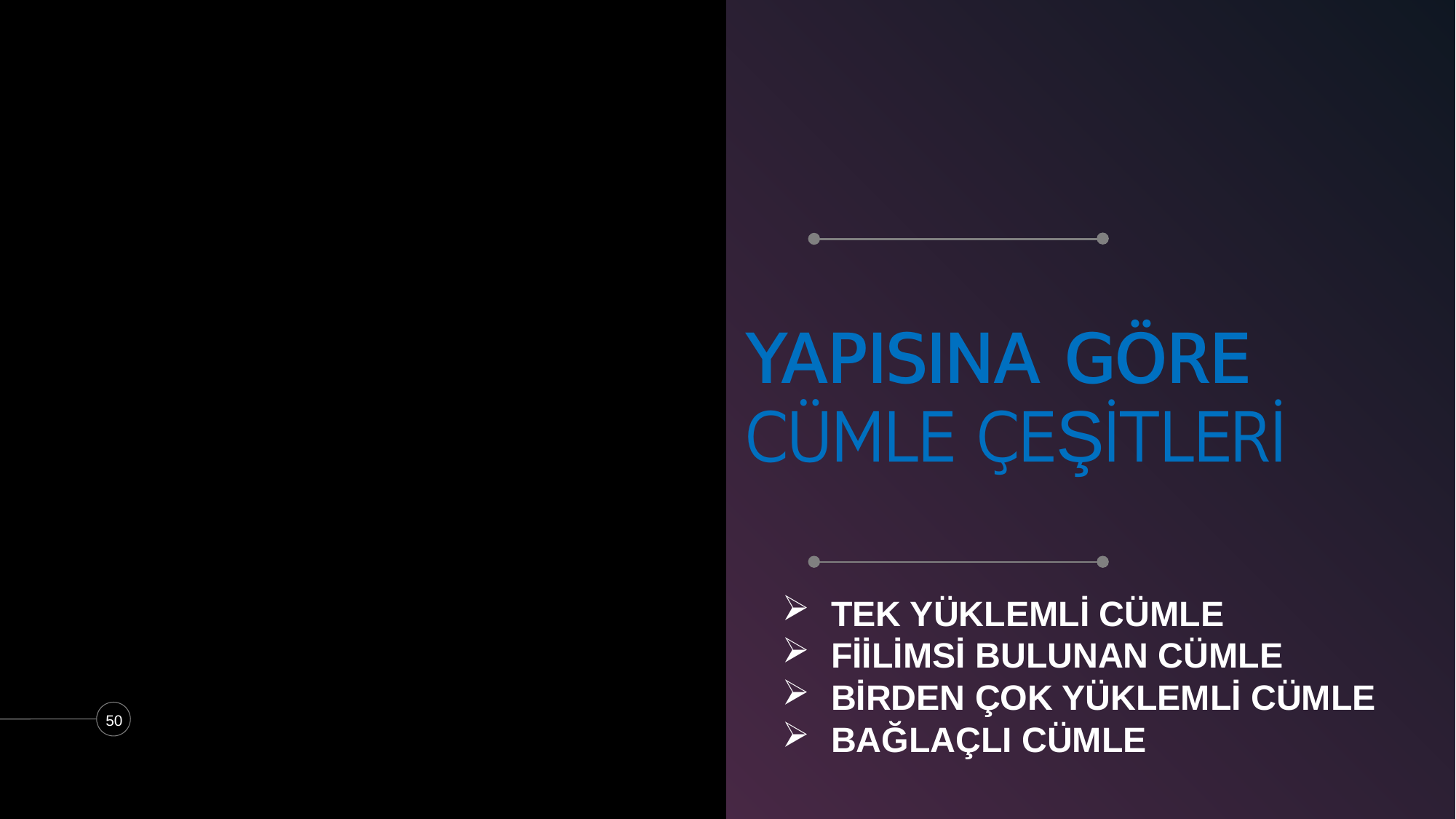

# YAPISINA GÖRE CÜMLE ÇEŞİTLERİ
TEK YÜKLEMLİ CÜMLE
FİİLİMSİ BULUNAN CÜMLE
BİRDEN ÇOK YÜKLEMLİ CÜMLE
BAĞLAÇLI CÜMLE
50